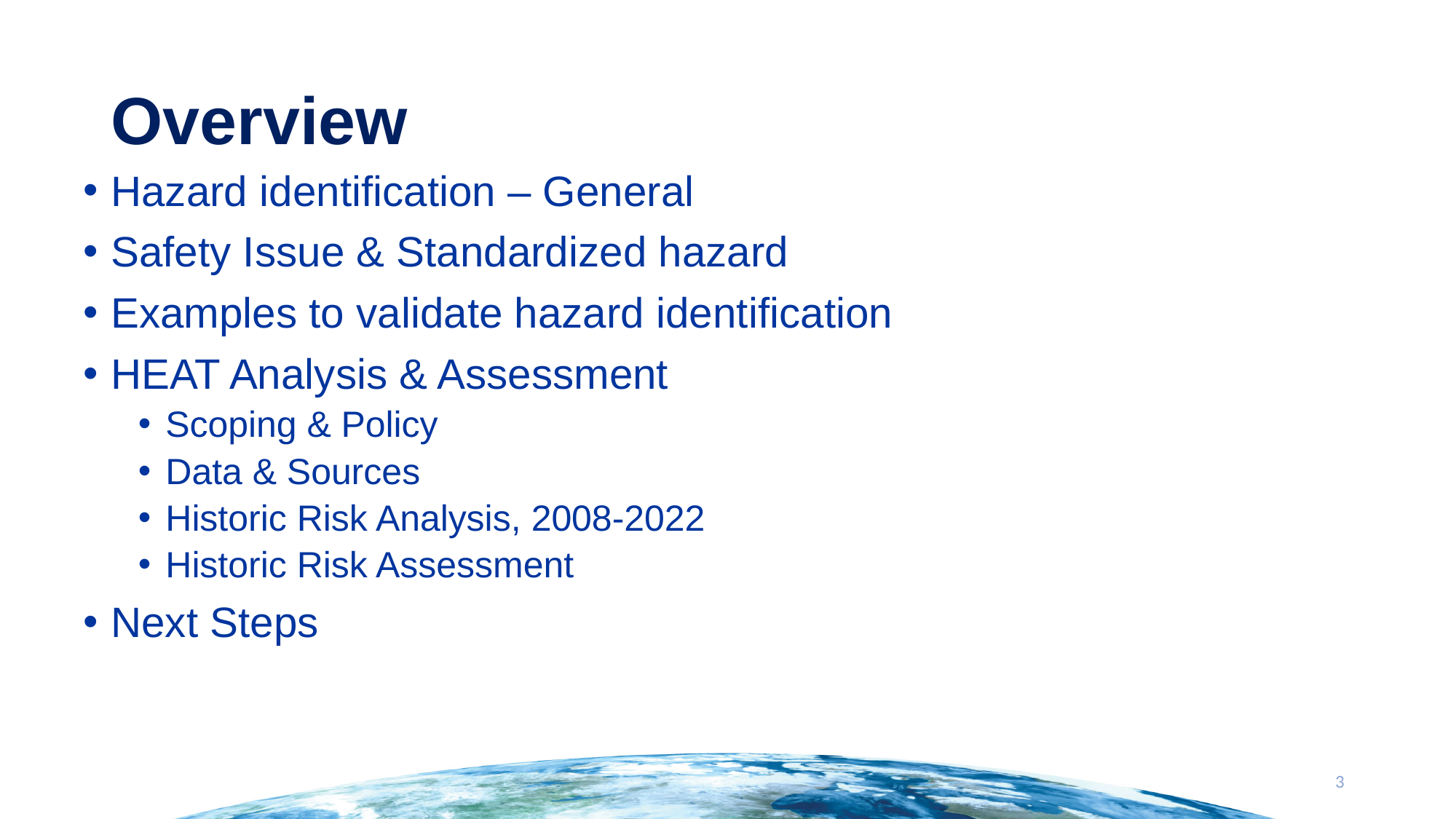

# Overview
Hazard identification – General
Safety Issue & Standardized hazard
Examples to validate hazard identification
HEAT Analysis & Assessment
Scoping & Policy
Data & Sources
Historic Risk Analysis, 2008-2022
Historic Risk Assessment
Next Steps
3